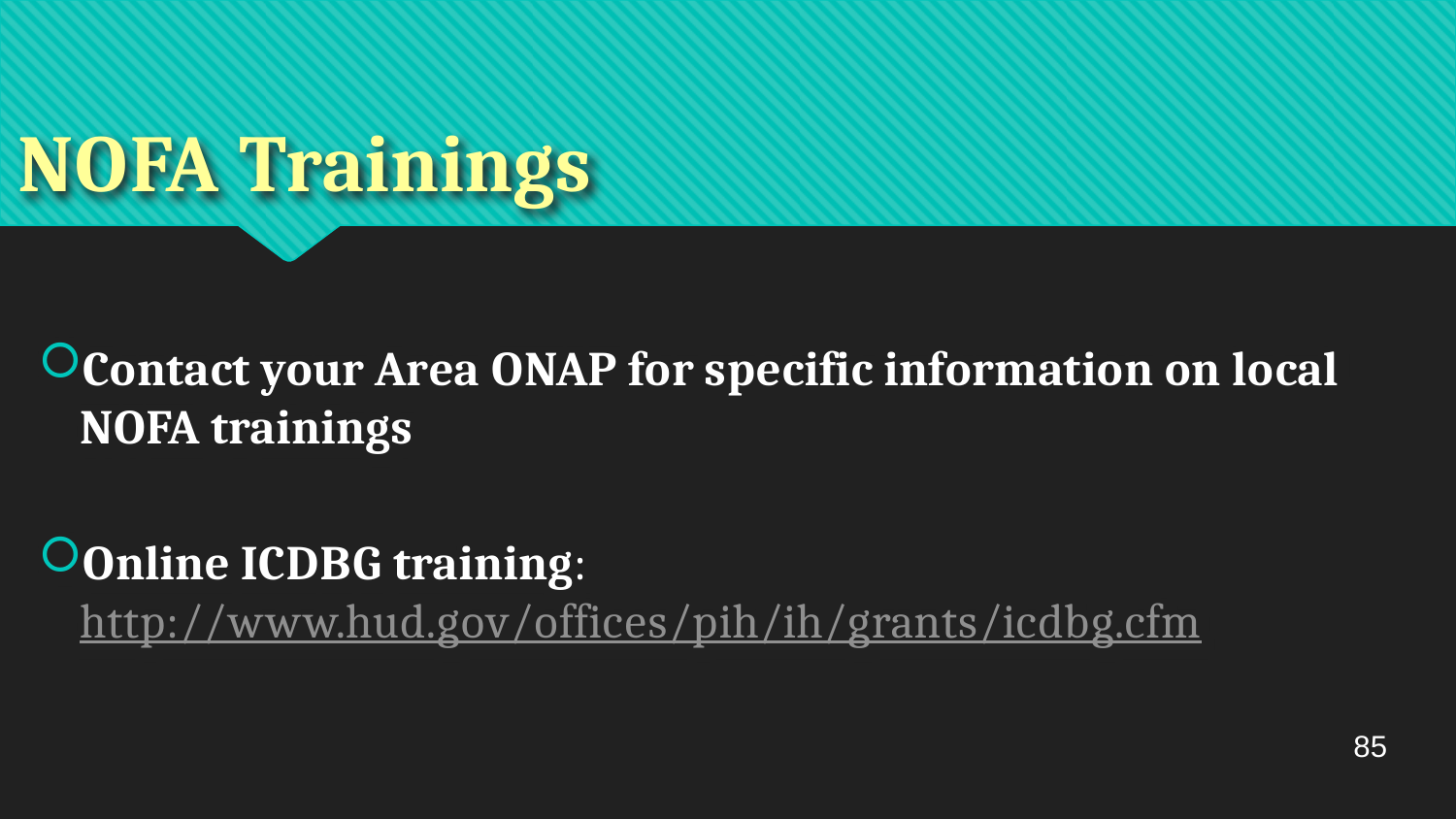

# NOFA Trainings
Contact your Area ONAP for specific information on local NOFA trainings

Online ICDBG training: http://www.hud.gov/offices/pih/ih/grants/icdbg.cfm

85